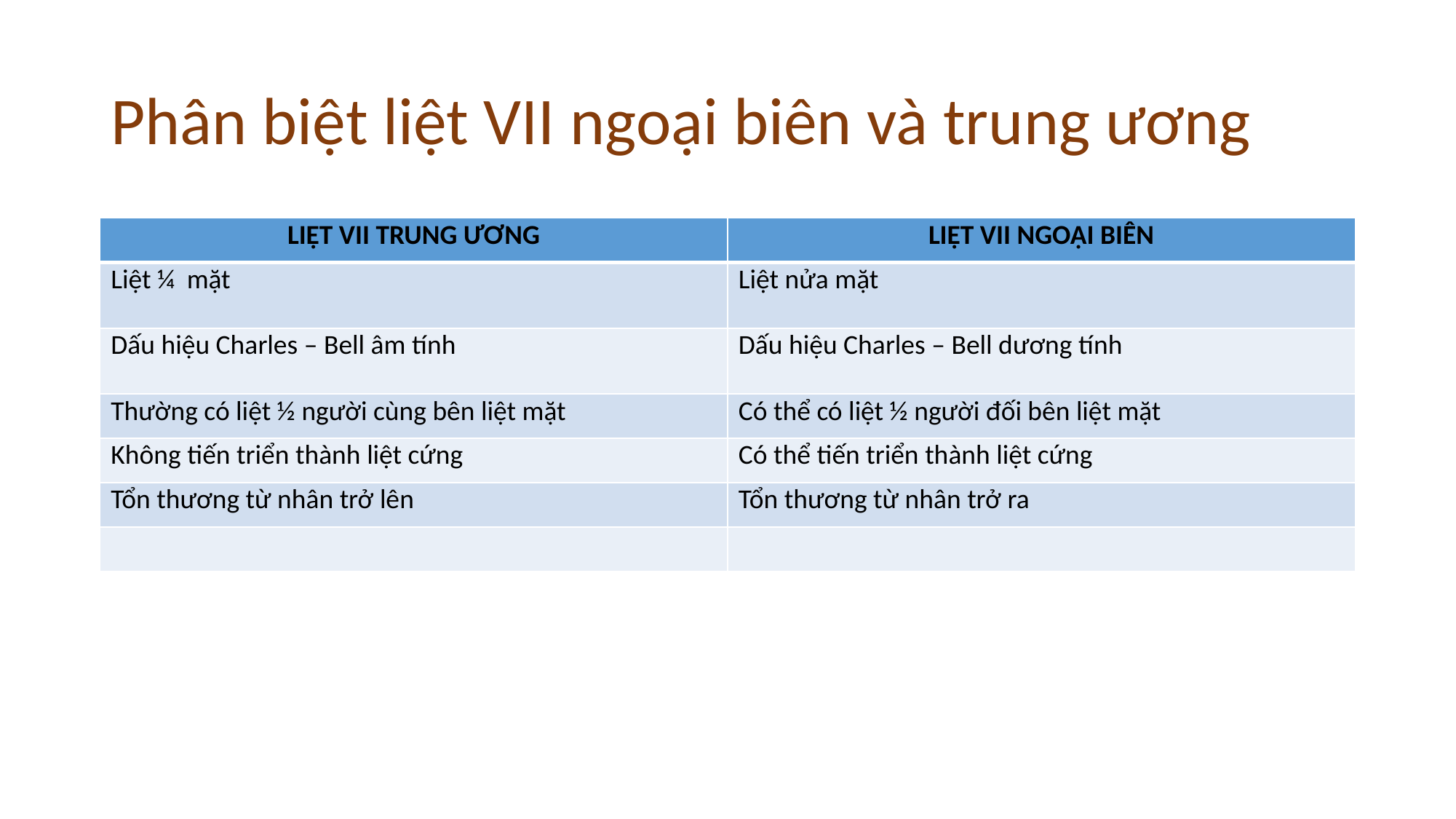

# Phân biệt liệt VII ngoại biên và trung ương
| LIỆT VII TRUNG ƯƠNG | LIỆT VII NGOẠI BIÊN |
| --- | --- |
| Liệt ¼ mặt | Liệt nửa mặt |
| Dấu hiệu Charles – Bell âm tính | Dấu hiệu Charles – Bell dương tính |
| Thường có liệt ½ người cùng bên liệt mặt | Có thể có liệt ½ người đối bên liệt mặt |
| Không tiến triển thành liệt cứng | Có thể tiến triển thành liệt cứng |
| Tổn thương từ nhân trở lên | Tổn thương từ nhân trở ra |
|  |  |